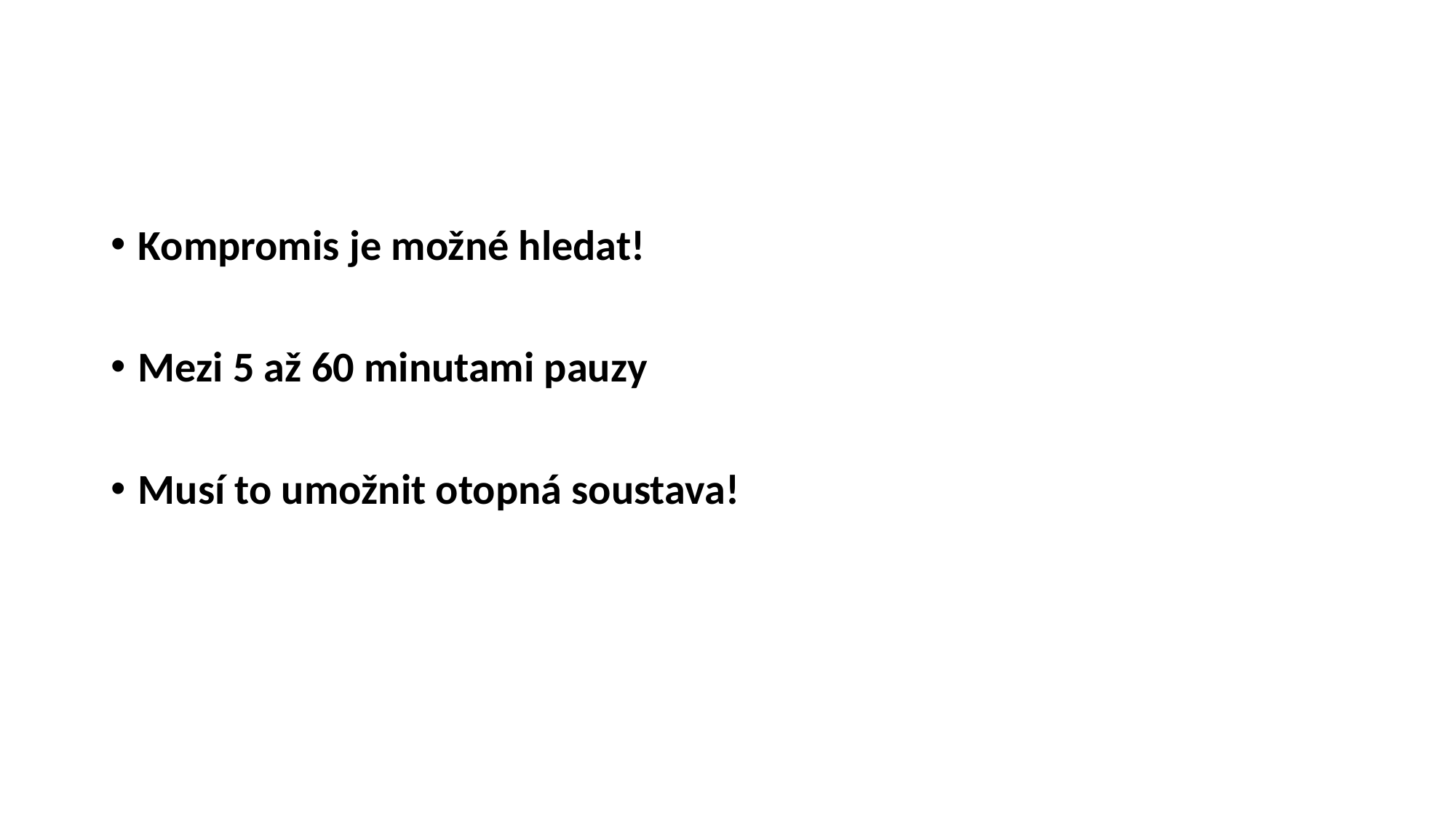

Kompromis je možné hledat!

Mezi 5 až 60 minutami pauzy

Musí to umožnit otopná soustava!